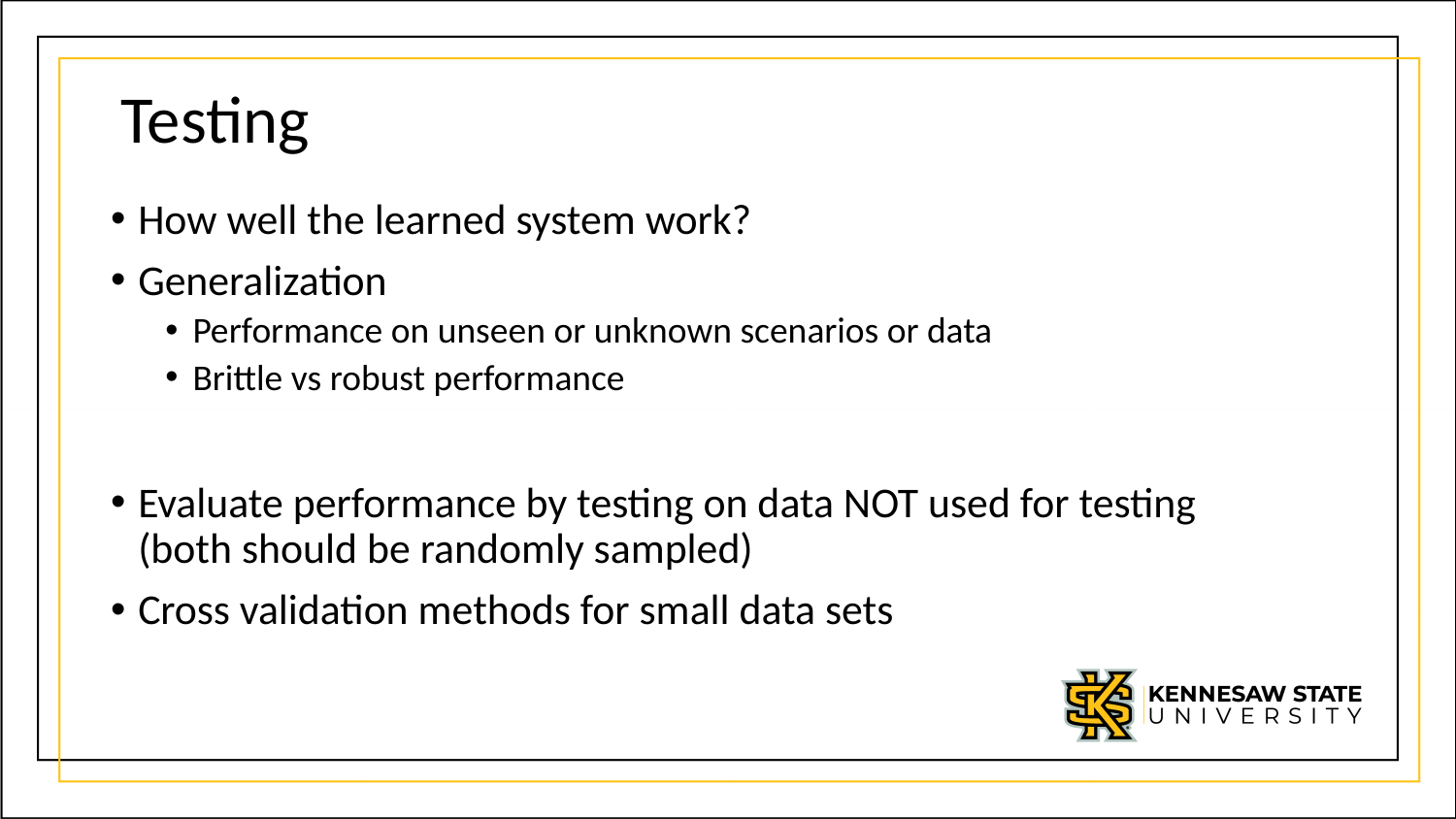

# Testing
How well the learned system work?
Generalization
Performance on unseen or unknown scenarios or data
Brittle vs robust performance

Evaluate performance by testing on data NOT used for testing (both should be randomly sampled)
Cross validation methods for small data sets